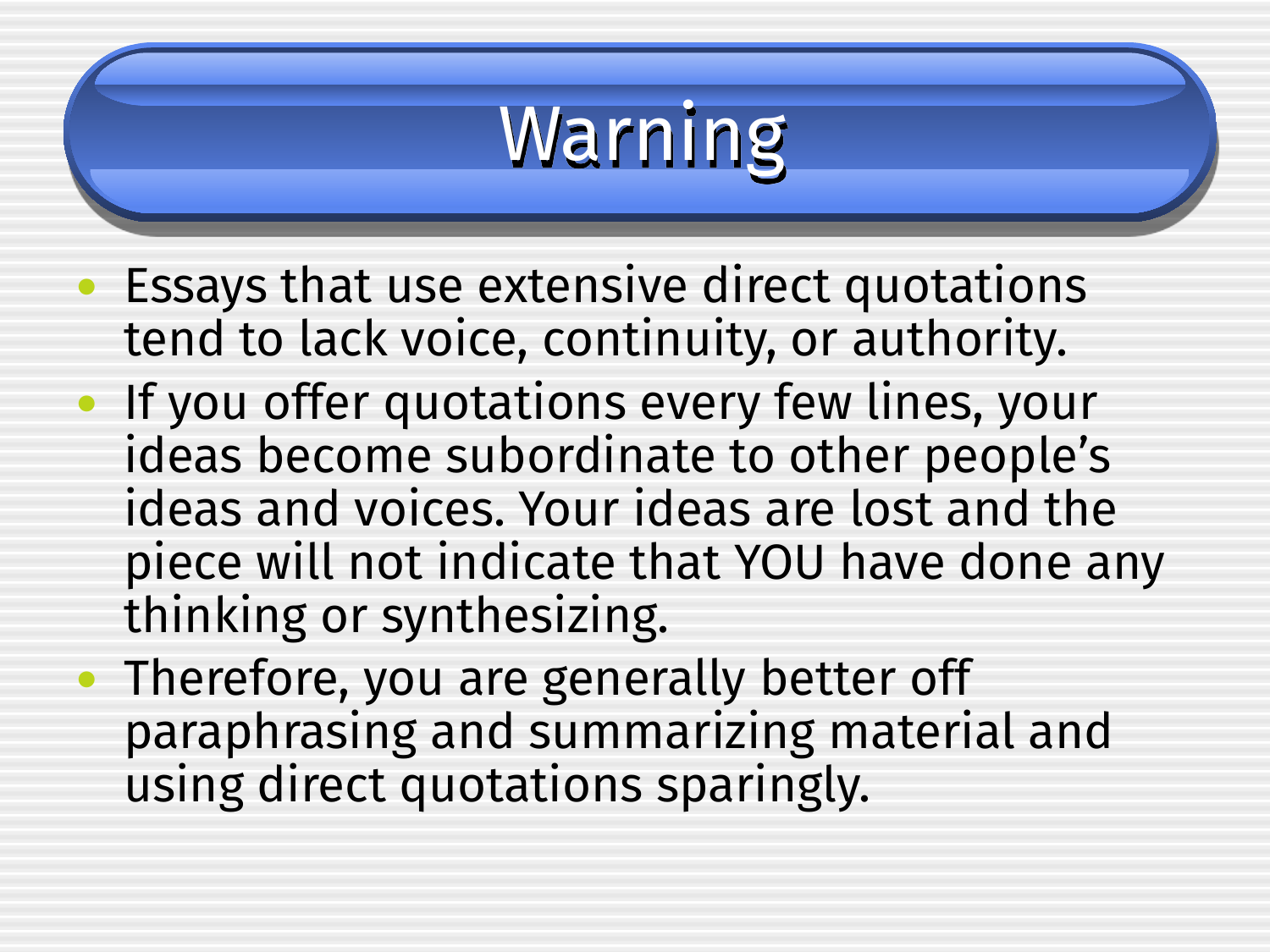

# Warning
Essays that use extensive direct quotations tend to lack voice, continuity, or authority.
If you offer quotations every few lines, your ideas become subordinate to other people’s ideas and voices. Your ideas are lost and the piece will not indicate that YOU have done any thinking or synthesizing.
Therefore, you are generally better off paraphrasing and summarizing material and using direct quotations sparingly.